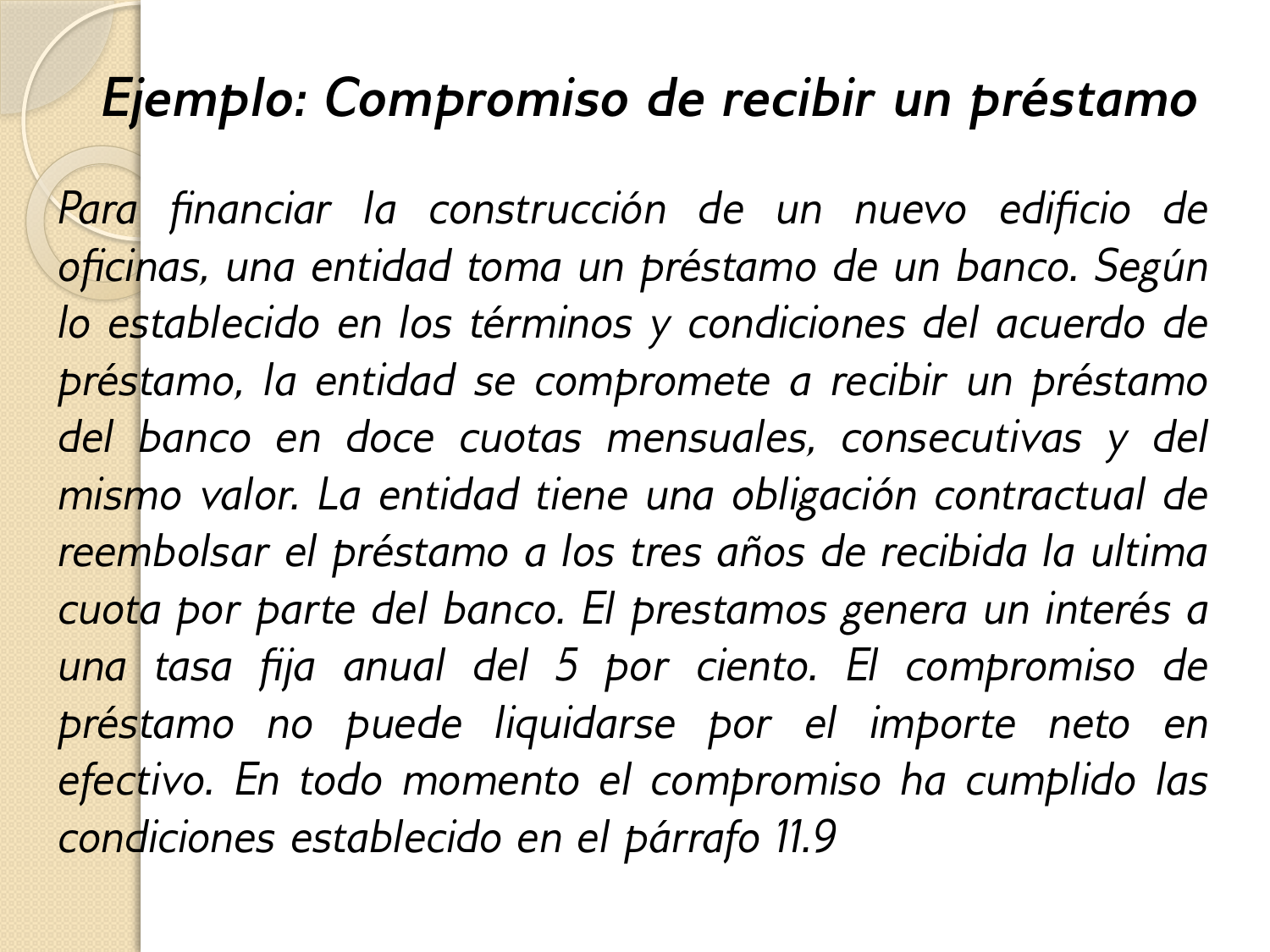

Ejemplo: Compromiso de recibir un préstamo
Para financiar la construcción de un nuevo edificio de oficinas, una entidad toma un préstamo de un banco. Según lo establecido en los términos y condiciones del acuerdo de préstamo, la entidad se compromete a recibir un préstamo del banco en doce cuotas mensuales, consecutivas y del mismo valor. La entidad tiene una obligación contractual de reembolsar el préstamo a los tres años de recibida la ultima cuota por parte del banco. El prestamos genera un interés a una tasa fija anual del 5 por ciento. El compromiso de préstamo no puede liquidarse por el importe neto en efectivo. En todo momento el compromiso ha cumplido las condiciones establecido en el párrafo 11.9